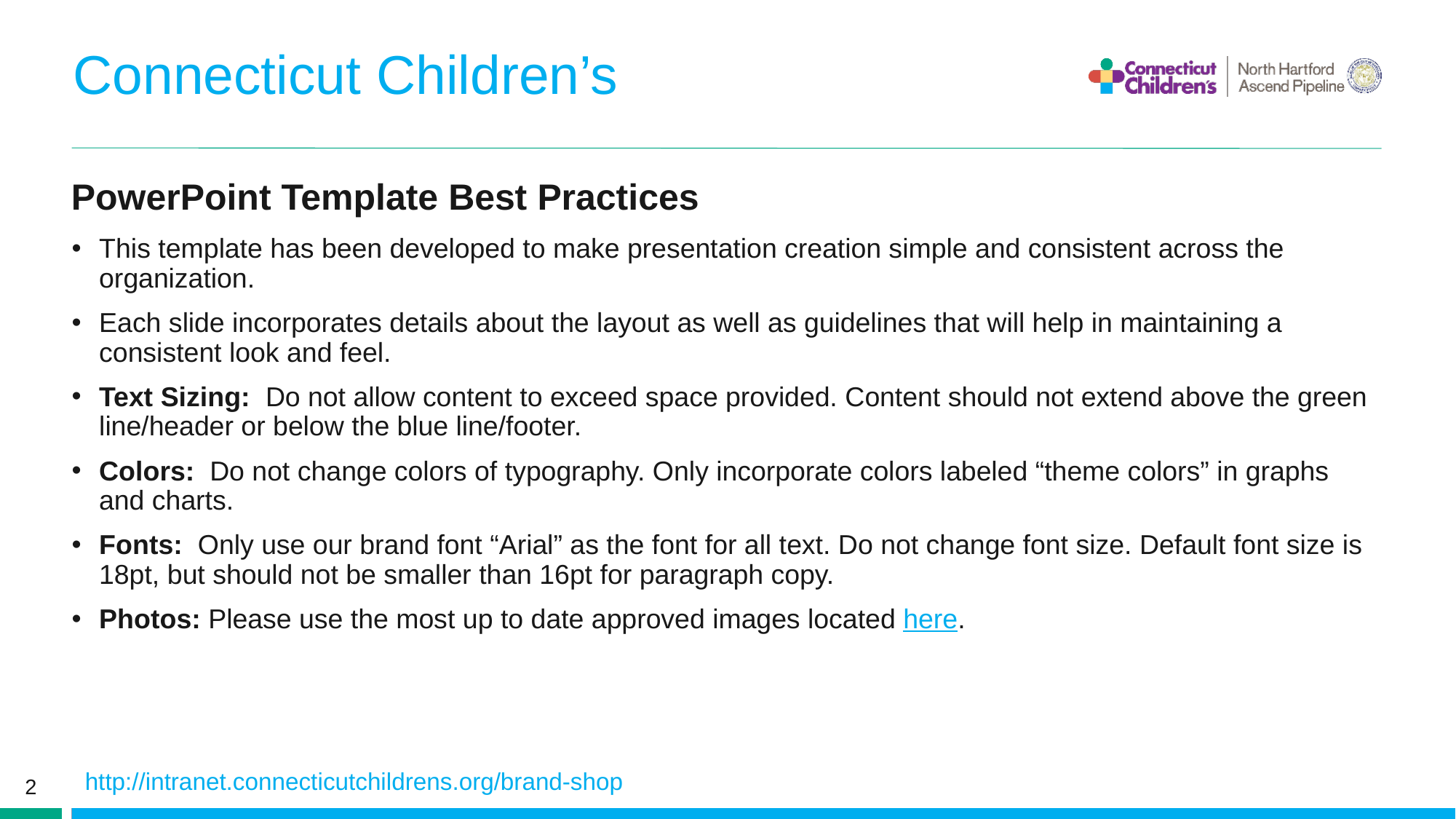

# Connecticut Children’s
PowerPoint Template Best Practices
This template has been developed to make presentation creation simple and consistent across the organization.
Each slide incorporates details about the layout as well as guidelines that will help in maintaining a consistent look and feel.
Text Sizing:  Do not allow content to exceed space provided. Content should not extend above the green line/header or below the blue line/footer.
Colors:  Do not change colors of typography. Only incorporate colors labeled “theme colors” in graphs and charts.
Fonts:  Only use our brand font “Arial” as the font for all text. Do not change font size. Default font size is 18pt, but should not be smaller than 16pt for paragraph copy.
Photos: Please use the most up to date approved images located here.

http://intranet.connecticutchildrens.org/brand-shop
2